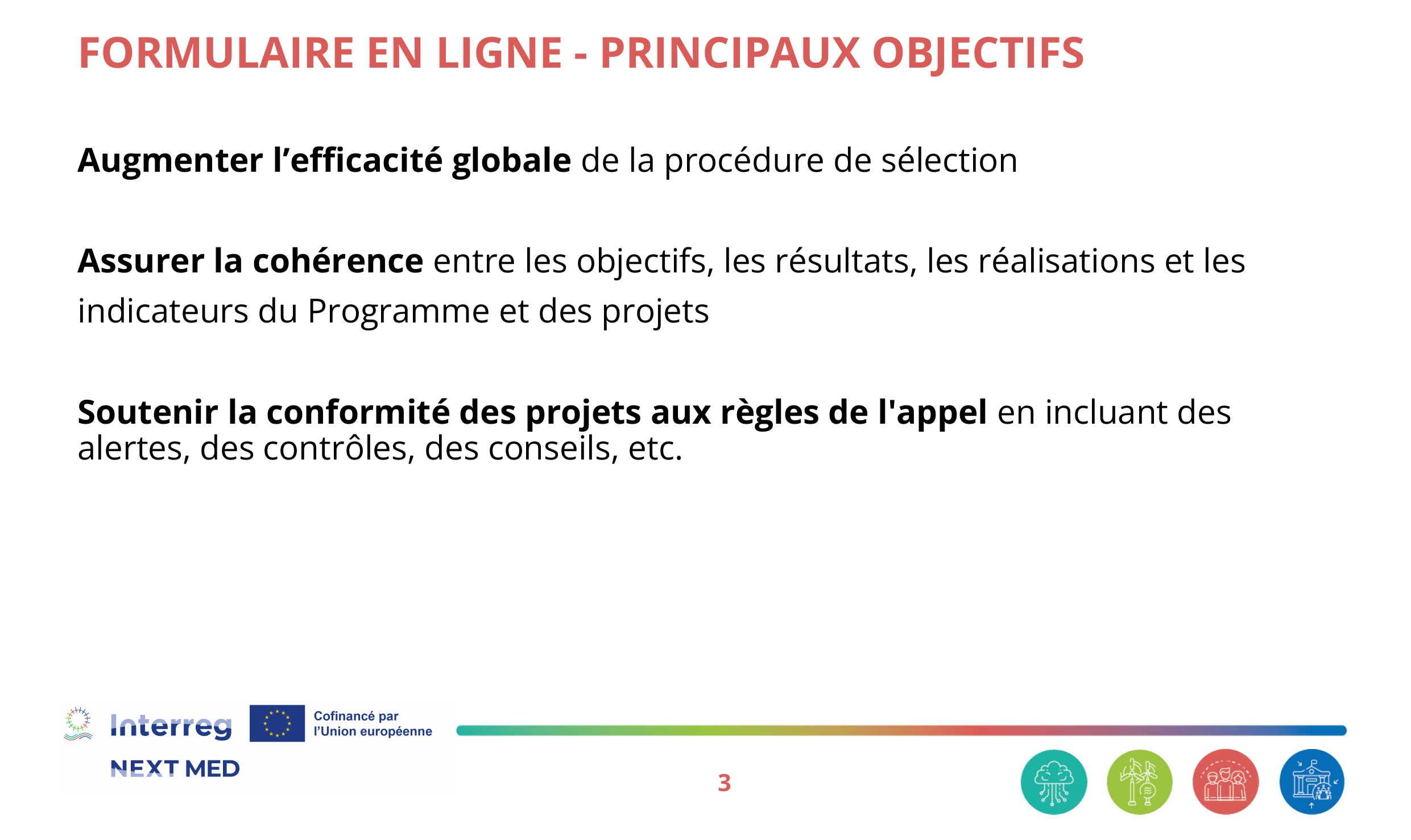

Formulaire en ligne - Principaux objectifs
#
Augmenter l’efficacité globale de la procédure de sélection

Assurer la cohérence entre les objectifs, les résultats, les réalisations et les
indicateurs du Programme et des projets

Soutenir la conformité des projets aux règles de l'appel en incluant des alertes, des contrôles, des conseils, etc.

3